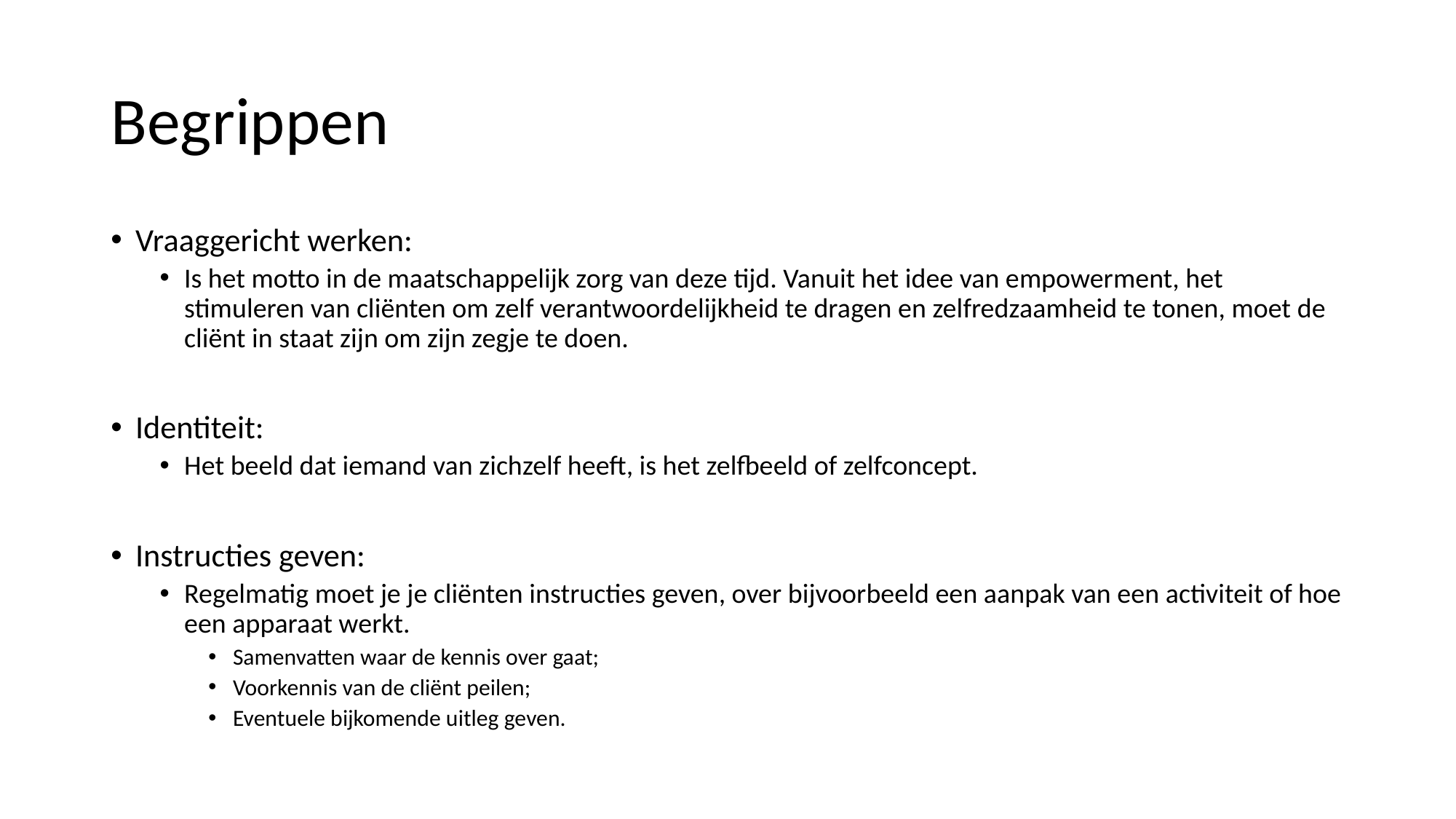

# Begrippen
Vraaggericht werken:
Is het motto in de maatschappelijk zorg van deze tijd. Vanuit het idee van empowerment, het stimuleren van cliënten om zelf verantwoordelijkheid te dragen en zelfredzaamheid te tonen, moet de cliënt in staat zijn om zijn zegje te doen.

Identiteit:
Het beeld dat iemand van zichzelf heeft, is het zelfbeeld of zelfconcept.

Instructies geven:
Regelmatig moet je je cliënten instructies geven, over bijvoorbeeld een aanpak van een activiteit of hoe een apparaat werkt.
Samenvatten waar de kennis over gaat;
Voorkennis van de cliënt peilen;
Eventuele bijkomende uitleg geven.